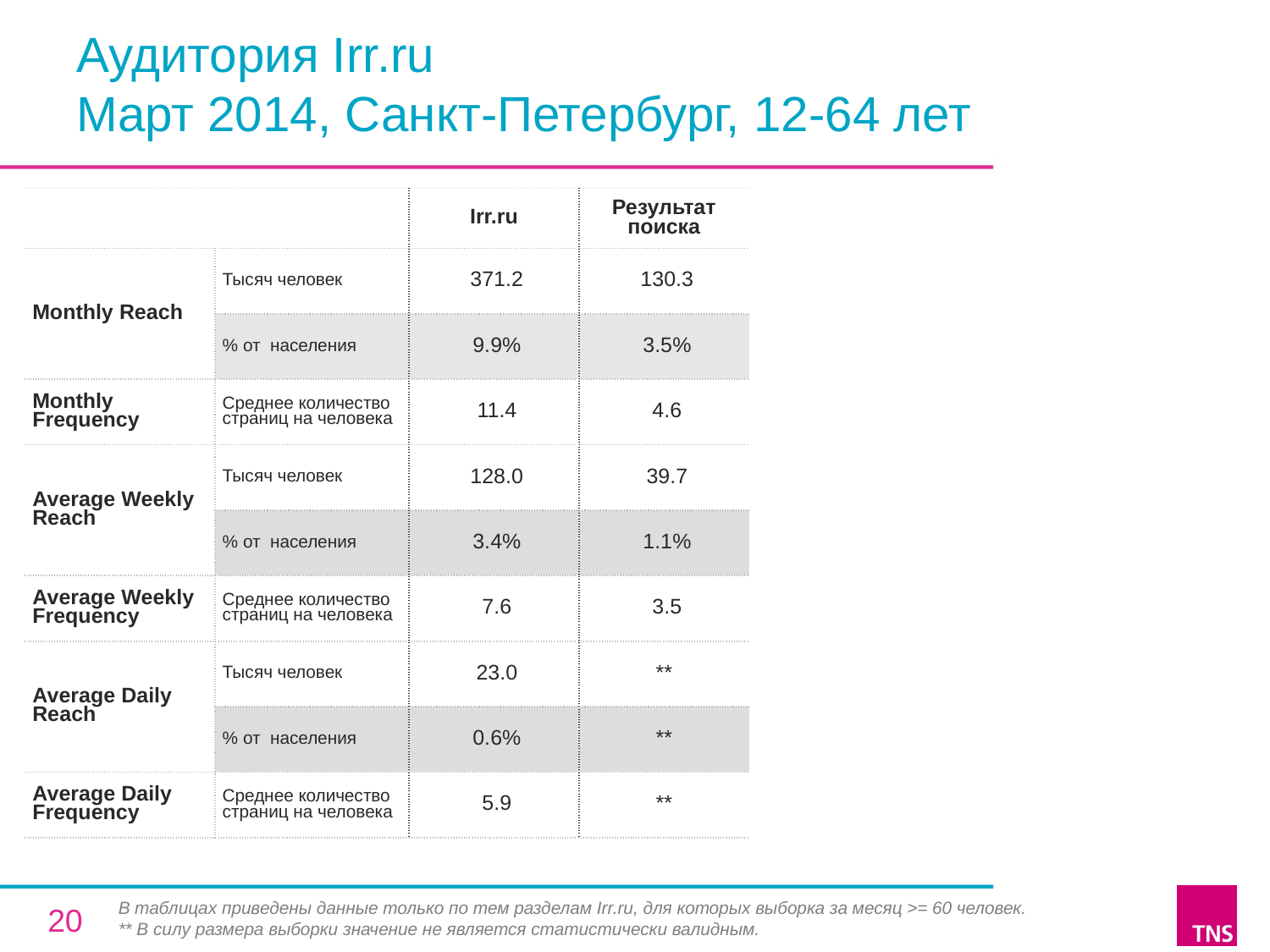

# Аудитория Irr.ru Март 2014, Санкт-Петербург, 12-64 лет
|  |  | Irr.ru | Результат поиска |
| --- | --- | --- | --- |
| Monthly Reach | Тысяч человек | 371.2 | 130.3 |
|  | % от населения | 9.9% | 3.5% |
| Monthly Frequency | Среднее количество страниц на человека | 11.4 | 4.6 |
| Average Weekly Reach | Тысяч человек | 128.0 | 39.7 |
|  | % от населения | 3.4% | 1.1% |
| Average Weekly Frequency | Среднее количество страниц на человека | 7.6 | 3.5 |
| Average Daily Reach | Тысяч человек | 23.0 | \*\* |
|  | % от населения | 0.6% | \*\* |
| Average Daily Frequency | Среднее количество страниц на человека | 5.9 | \*\* |
В таблицах приведены данные только по тем разделам Irr.ru, для которых выборка за месяц >= 60 человек.
** В силу размера выборки значение не является статистически валидным.
20